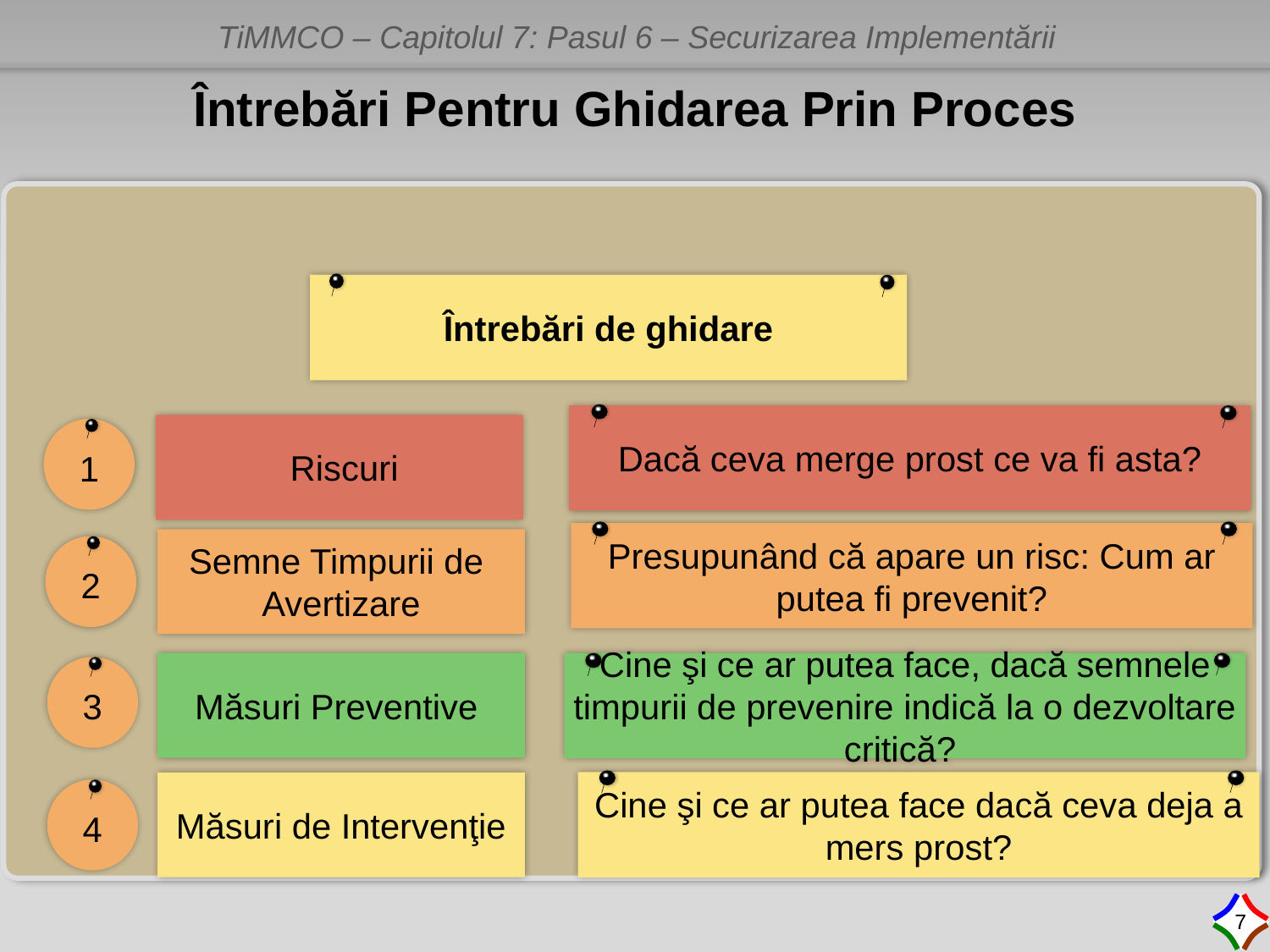

Întrebări Pentru Ghidarea Prin Proces

Întrebări de ghidare

Dacă ceva merge prost ce va fi asta?

 Riscuri
1

Presupunând că apare un risc: Cum ar putea fi prevenit?

Semne Timpurii de
Avertizare
2

Măsuri Preventive
Cine şi ce ar putea face, dacă semnele timpurii de prevenire indică la o dezvoltare critică?

3

Cine şi ce ar putea face dacă ceva deja a mers prost?
Măsuri de Intervenţie
4